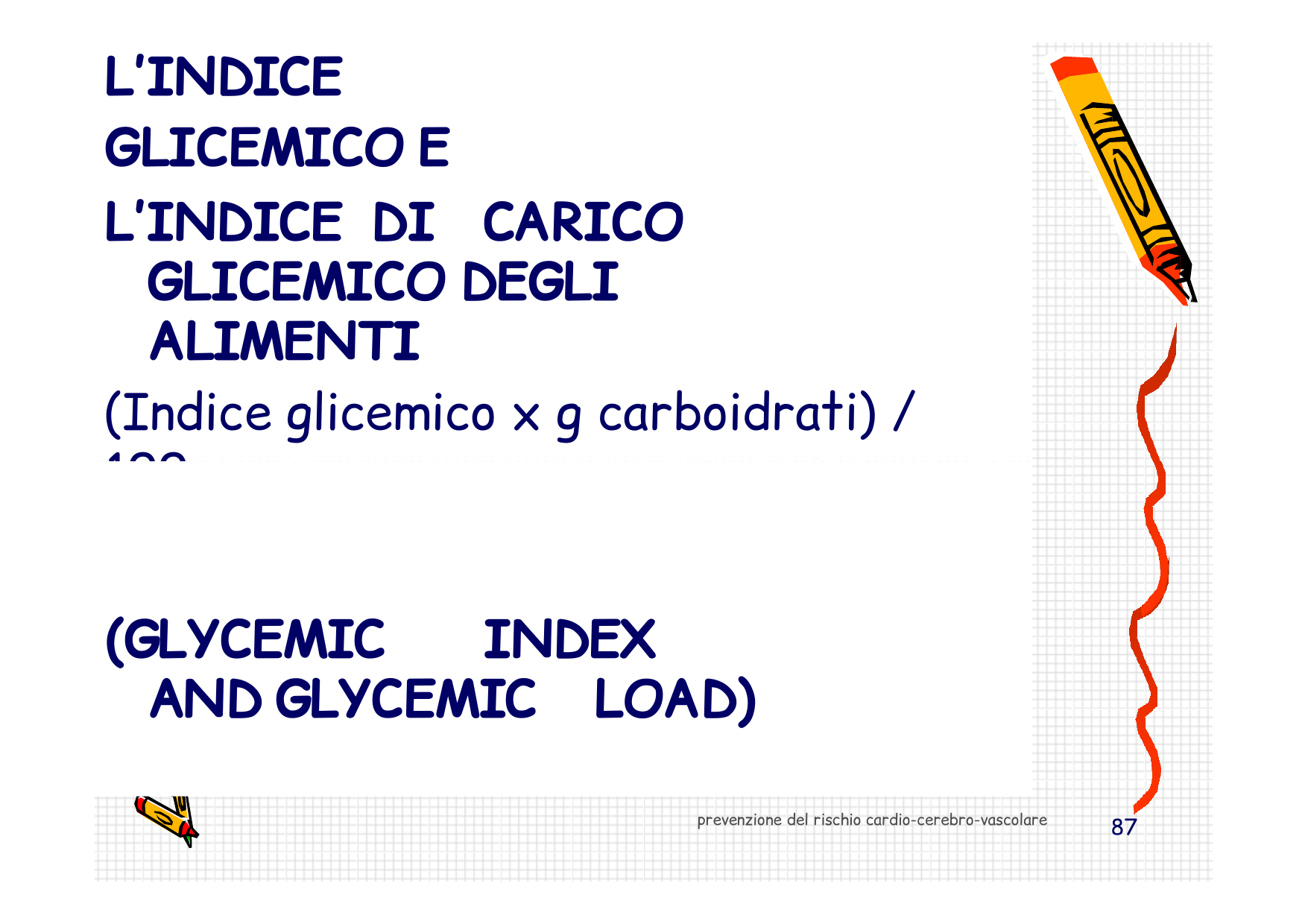

L’INDICE	GLICEMICO E

Provincia Milano 1

L’INDICE	DI	CARICO	GLICEMICO DEGLI	ALIMENTI
(Indice glicemico x g carboidrati) / 100

(GLYCEMIC	INDEX	AND GLYCEMIC	LOAD)

prevenzione del rischio cardio-cerebro-vascolare

87